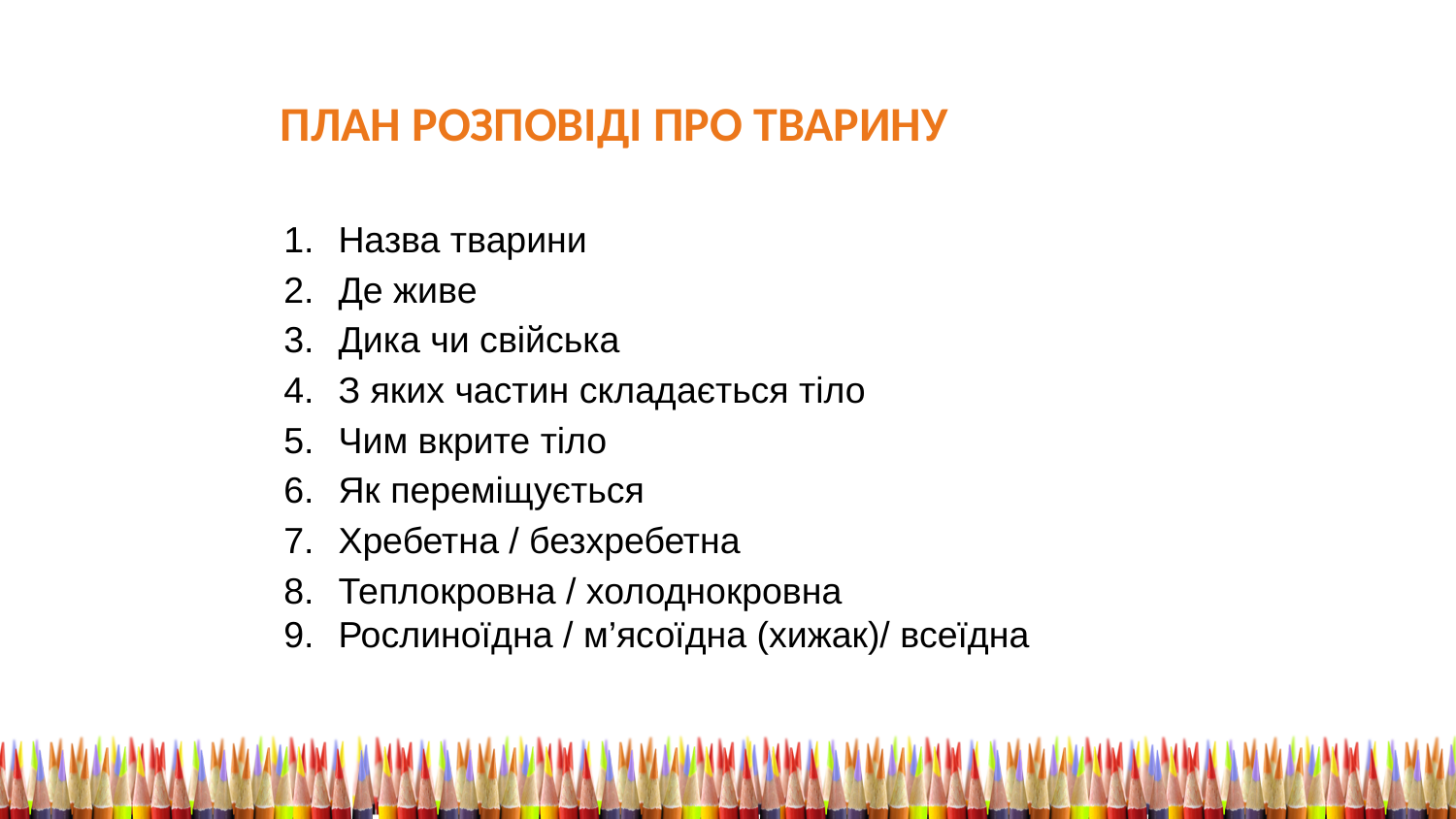

ПЛАН РОЗПОВІДІ ПРО ТВАРИНУ
Назва тварини
Де живе
Дика чи свійська
З яких частин складається тіло
Чим вкрите тіло
Як переміщується
Хребетна / безхребетна
Теплокровна / холоднокровна
Рослиноїдна / м’ясоїдна (хижак)/ всеїдна